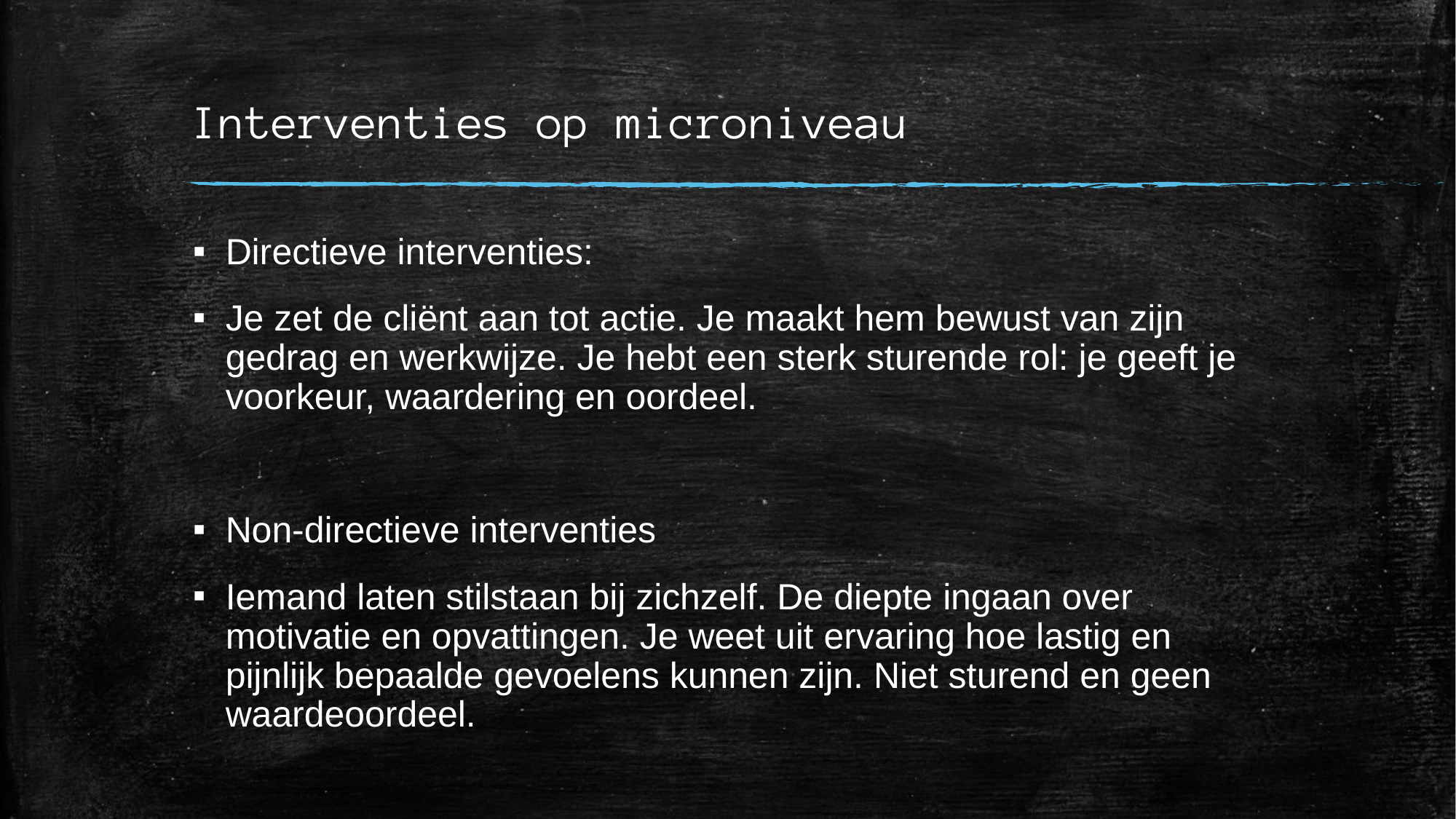

# Interventies op microniveau
Directieve interventies:
Je zet de cliënt aan tot actie. Je maakt hem bewust van zijn gedrag en werkwijze. Je hebt een sterk sturende rol: je geeft je voorkeur, waardering en oordeel.

Non-directieve interventies
Iemand laten stilstaan bij zichzelf. De diepte ingaan over motivatie en opvattingen. Je weet uit ervaring hoe lastig en pijnlijk bepaalde gevoelens kunnen zijn. Niet sturend en geen waardeoordeel.